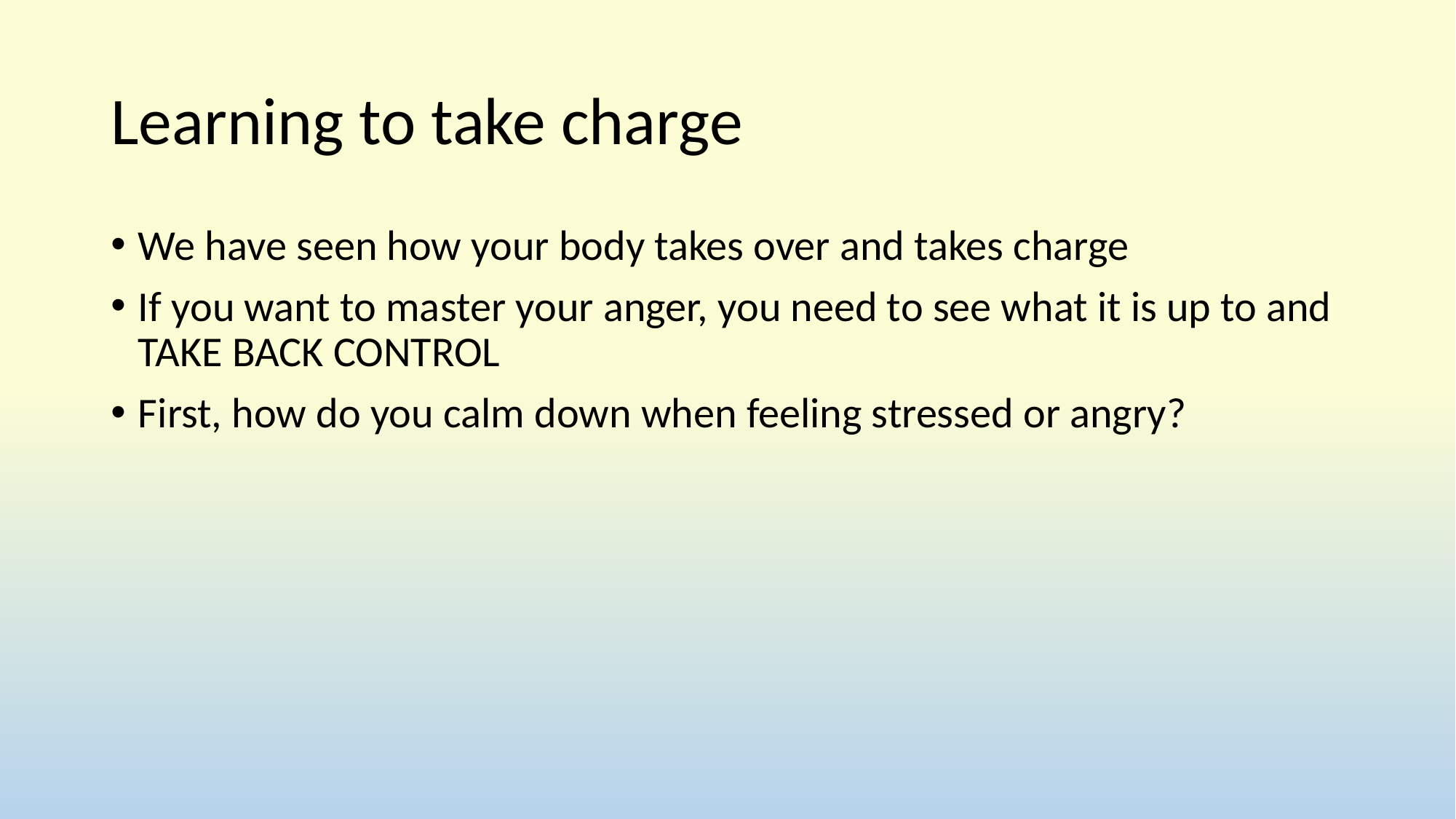

# Learning to take charge
We have seen how your body takes over and takes charge
If you want to master your anger, you need to see what it is up to and TAKE BACK CONTROL
First, how do you calm down when feeling stressed or angry?